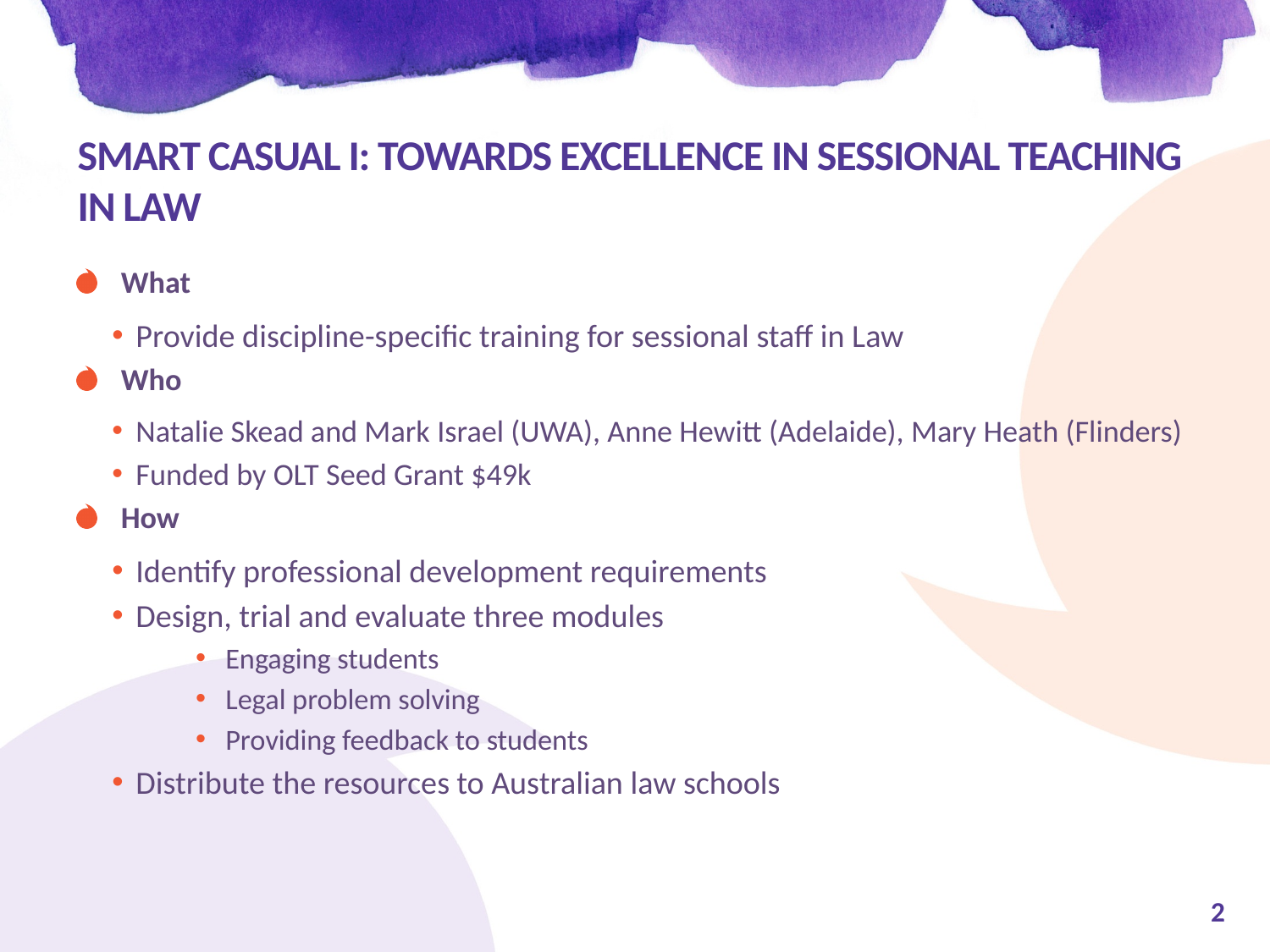

# Smart Casual I: Towards Excellence in sessional Teaching in Law
What
Provide discipline-specific training for sessional staff in Law
Who
Natalie Skead and Mark Israel (UWA), Anne Hewitt (Adelaide), Mary Heath (Flinders)
Funded by OLT Seed Grant $49k
How
Identify professional development requirements
Design, trial and evaluate three modules
Engaging students
Legal problem solving
Providing feedback to students
Distribute the resources to Australian law schools

2